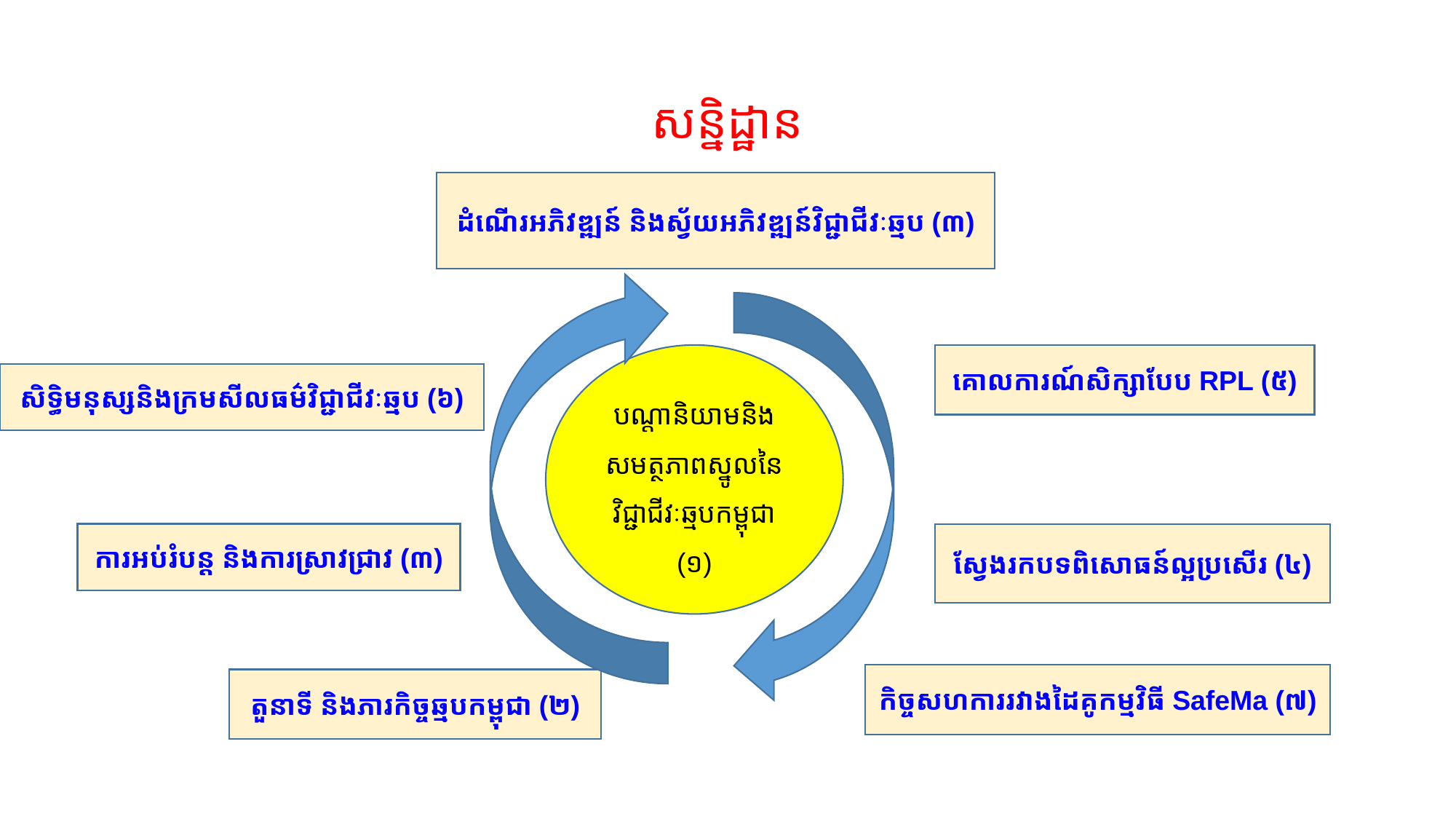

# សន្និដ្ឋាន
ដំណើរអភិវឌ្ឍន៍ និងស្វ័យអភិវឌ្ឍន៍វិជ្ជាជីវៈឆ្មប (៣)

បណ្តានិយាម​និងសមត្ថភាពស្នូលនៃវិជ្ជាជីវៈឆ្មបកម្ពុជា (១)
គោលការណ៍សិក្សាបែប RPL (៥)
សិទ្ធិមនុស្សនិងក្រមសីលធម៌វិជ្ជាជីវៈឆ្មប (៦)
ការអប់រំបន្ត និងការស្រាវជ្រាវ (៣)
ស្វែងរកបទពិសោធន៍ល្អប្រសើរ (៤)
កិច្ចសហការរវាងដៃគូកម្មវិធី SafeMa (៧)
តួនាទី និងភារកិច្ចឆ្មបកម្ពុជា (២)